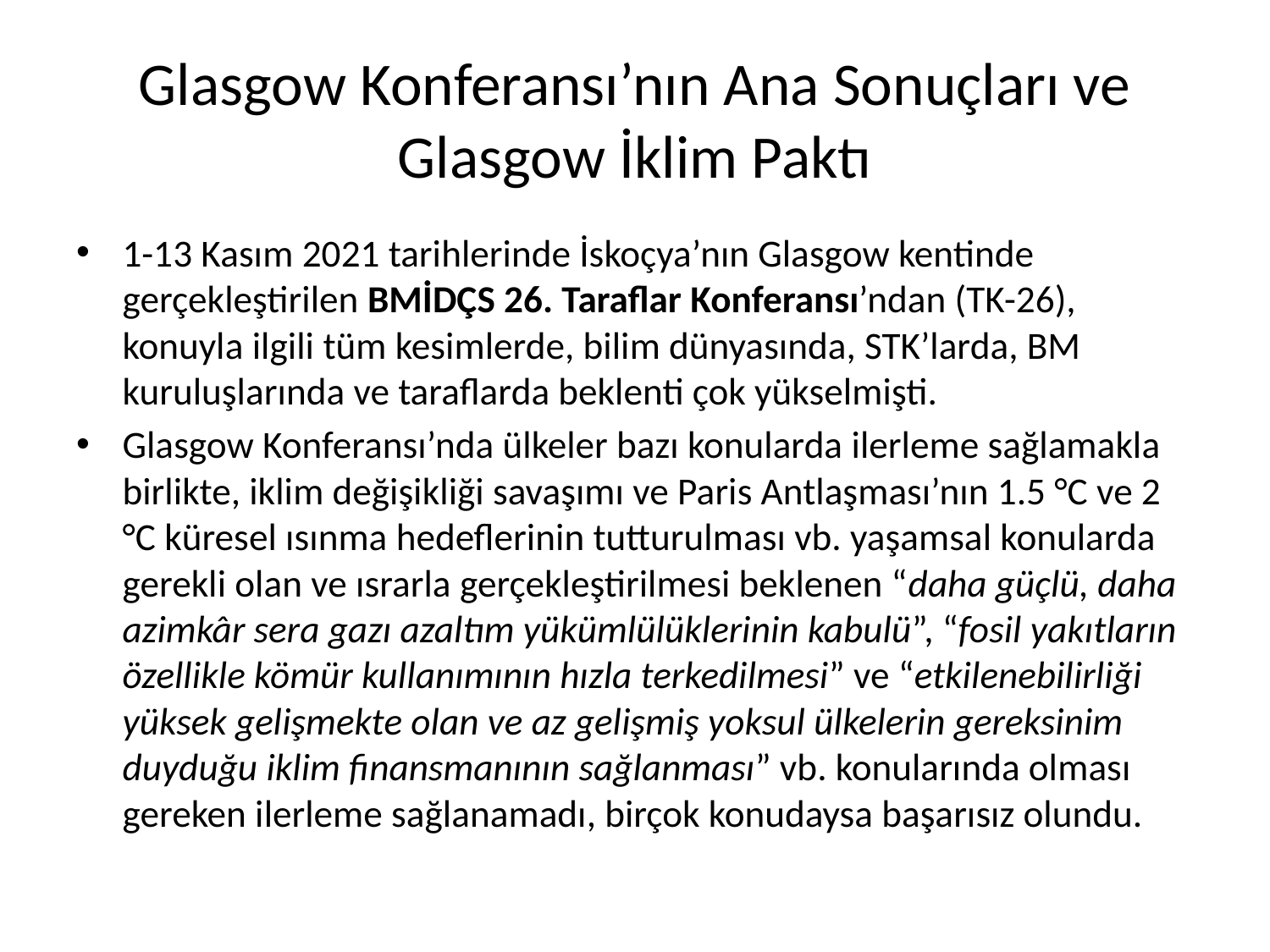

# Glasgow Konferansı’nın Ana Sonuçları ve Glasgow İklim Paktı
1-13 Kasım 2021 tarihlerinde İskoçya’nın Glasgow kentinde gerçekleştirilen BMİDÇS 26. Taraflar Konferansı’ndan (TK-26), konuyla ilgili tüm kesimlerde, bilim dünyasında, STK’larda, BM kuruluşlarında ve taraflarda beklenti çok yükselmişti.
Glasgow Konferansı’nda ülkeler bazı konularda ilerleme sağlamakla birlikte, iklim değişikliği savaşımı ve Paris Antlaşması’nın 1.5 °C ve 2 °C küresel ısınma hedeflerinin tutturulması vb. yaşamsal konularda gerekli olan ve ısrarla gerçekleştirilmesi beklenen “daha güçlü, daha azimkâr sera gazı azaltım yükümlülüklerinin kabulü”, “fosil yakıtların özellikle kömür kullanımının hızla terkedilmesi” ve “etkilenebilirliği yüksek gelişmekte olan ve az gelişmiş yoksul ülkelerin gereksinim duyduğu iklim finansmanının sağlanması” vb. konularında olması gereken ilerleme sağlanamadı, birçok konudaysa başarısız olundu.